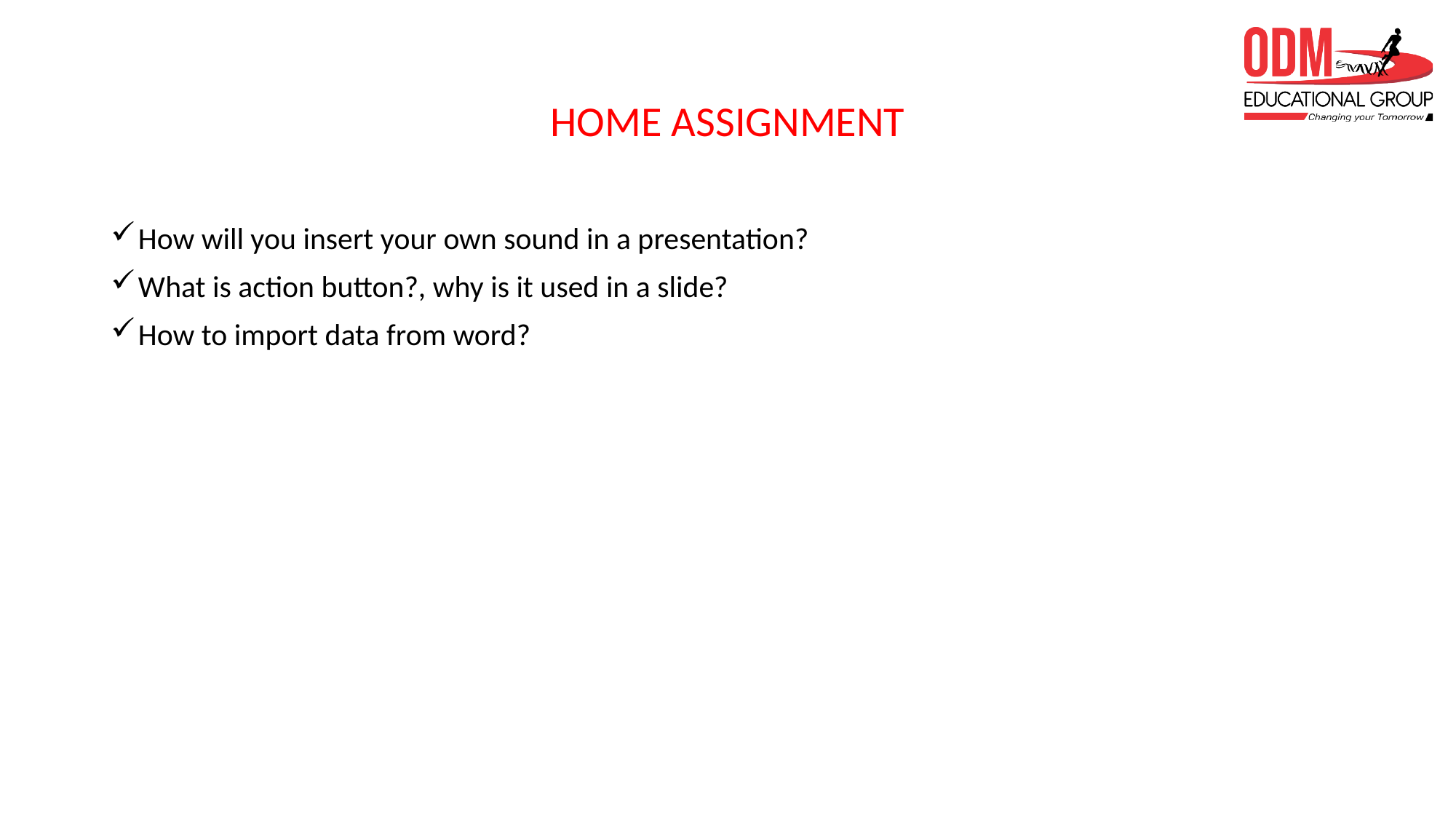

# HOME ASSIGNMENT
How will you insert your own sound in a presentation?
What is action button?, why is it used in a slide?
How to import data from word?